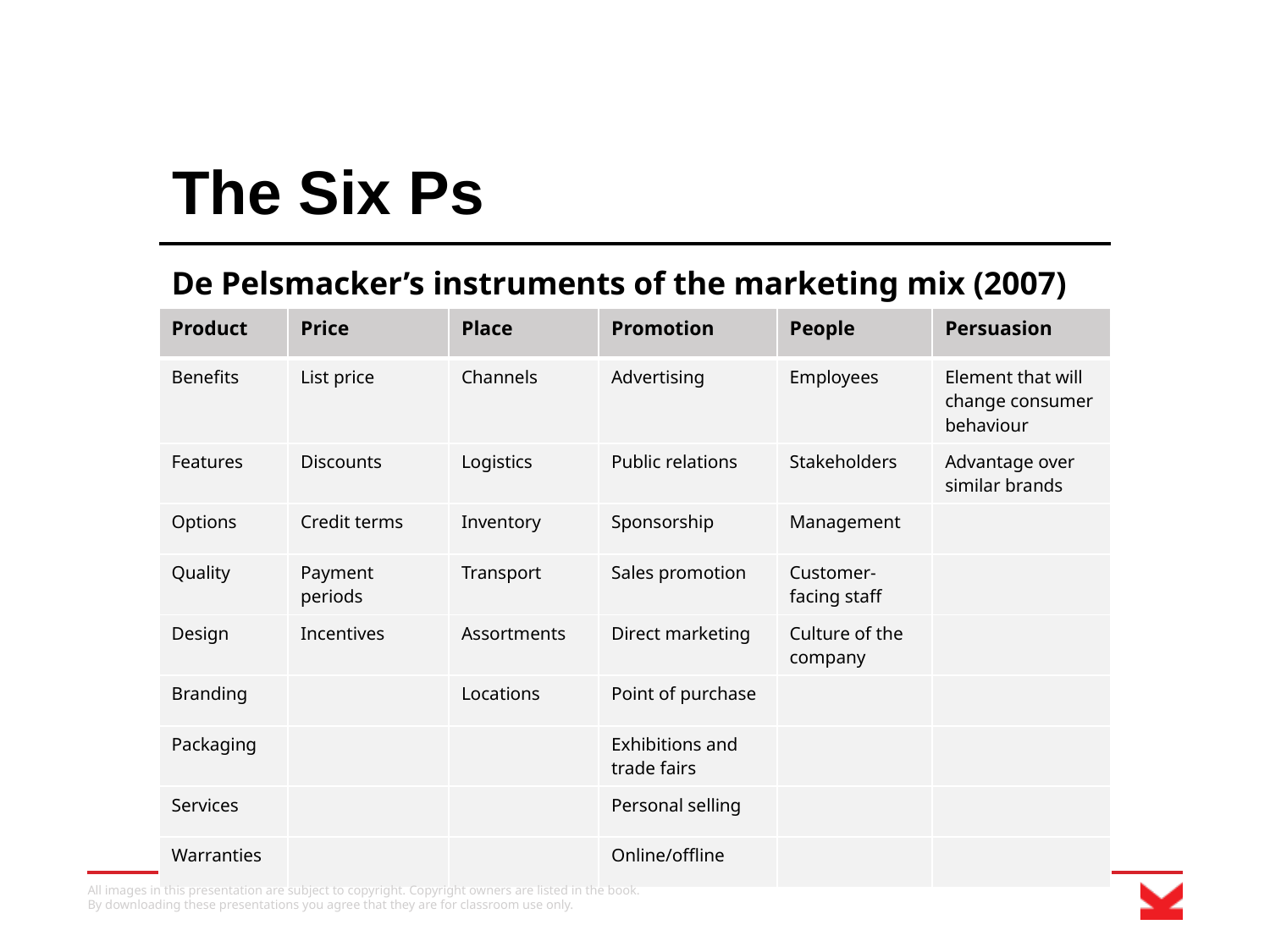

# The Six Ps
De Pelsmacker’s instruments of the marketing mix (2007)

| Product | Price | Place | Promotion | People | Persuasion |
| --- | --- | --- | --- | --- | --- |
| Benefits | List price | Channels | Advertising | Employees | Element that will change consumer behaviour |
| Features | Discounts | Logistics | Public relations | Stakeholders | Advantage over similar brands |
| Options | Credit terms | Inventory | Sponsorship | Management |  |
| Quality | Payment periods | Transport | Sales promotion | Customer-facing staff |  |
| Design | Incentives | Assortments | Direct marketing | Culture of the company |  |
| Branding |  | Locations | Point of purchase |  |  |
| Packaging |  |  | Exhibitions and trade fairs |  |  |
| Services |  |  | Personal selling |  |  |
| Warranties |  |  | Online/offline |  |  |
All images in this presentation are subject to copyright. Copyright owners are listed in the book.
By downloading these presentations you agree that they are for classroom use only.